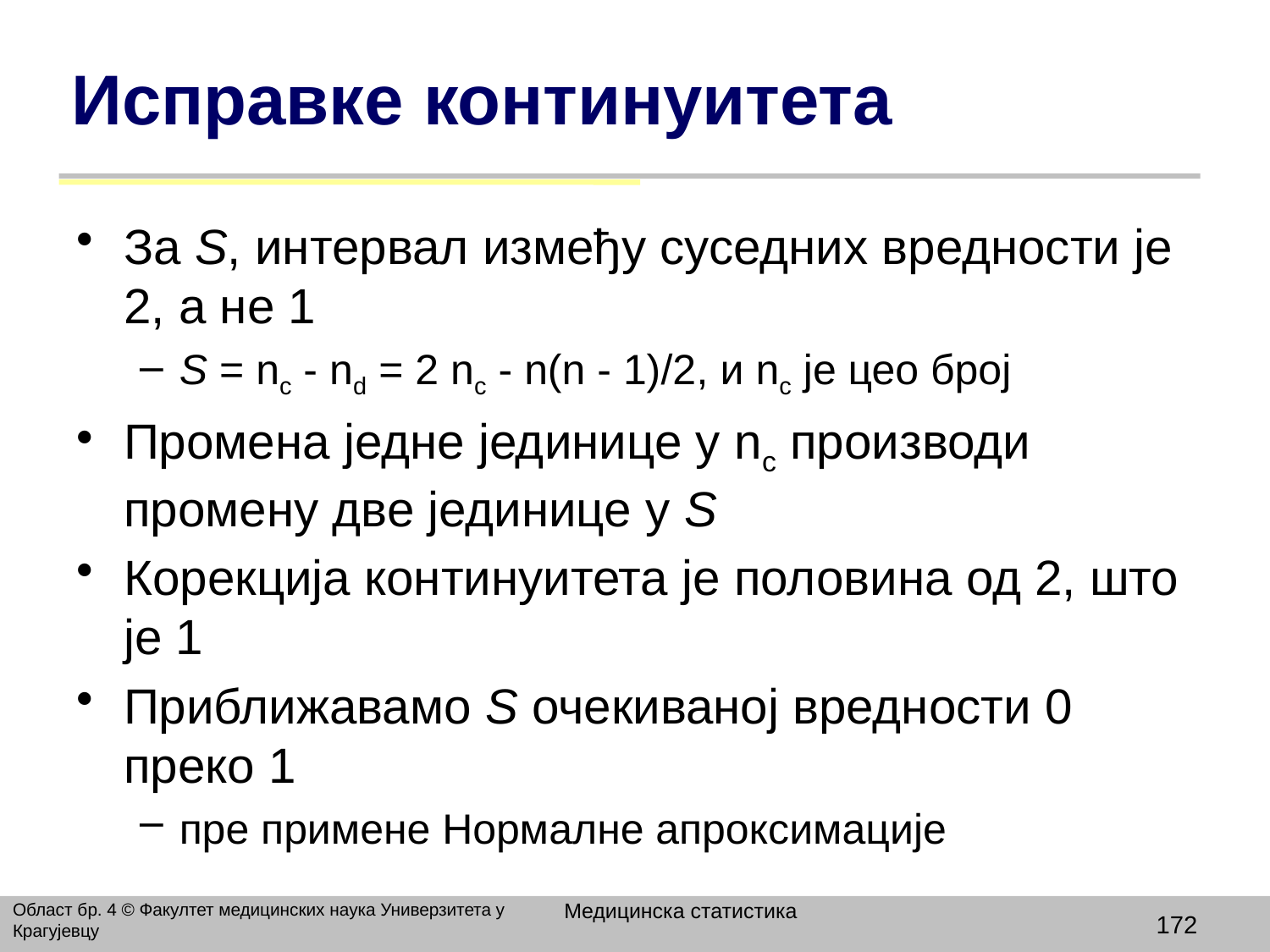

# Исправке континуитета
За S, интервал између суседних вредности је 2, а не 1
S = nc - nd = 2 nc - n(n - 1)/2, и nc је цео број
Промена једне јединице у nc производи промену две јединице у S
Корекција континуитета је половина од 2, што је 1
Приближавамо S очекиваној вредности 0 преко 1
пре примене Нормалне апроксимације
Медицинска статистика
Област бр. 4 © Факултет медицинских наука Универзитета у Крагујевцу
172